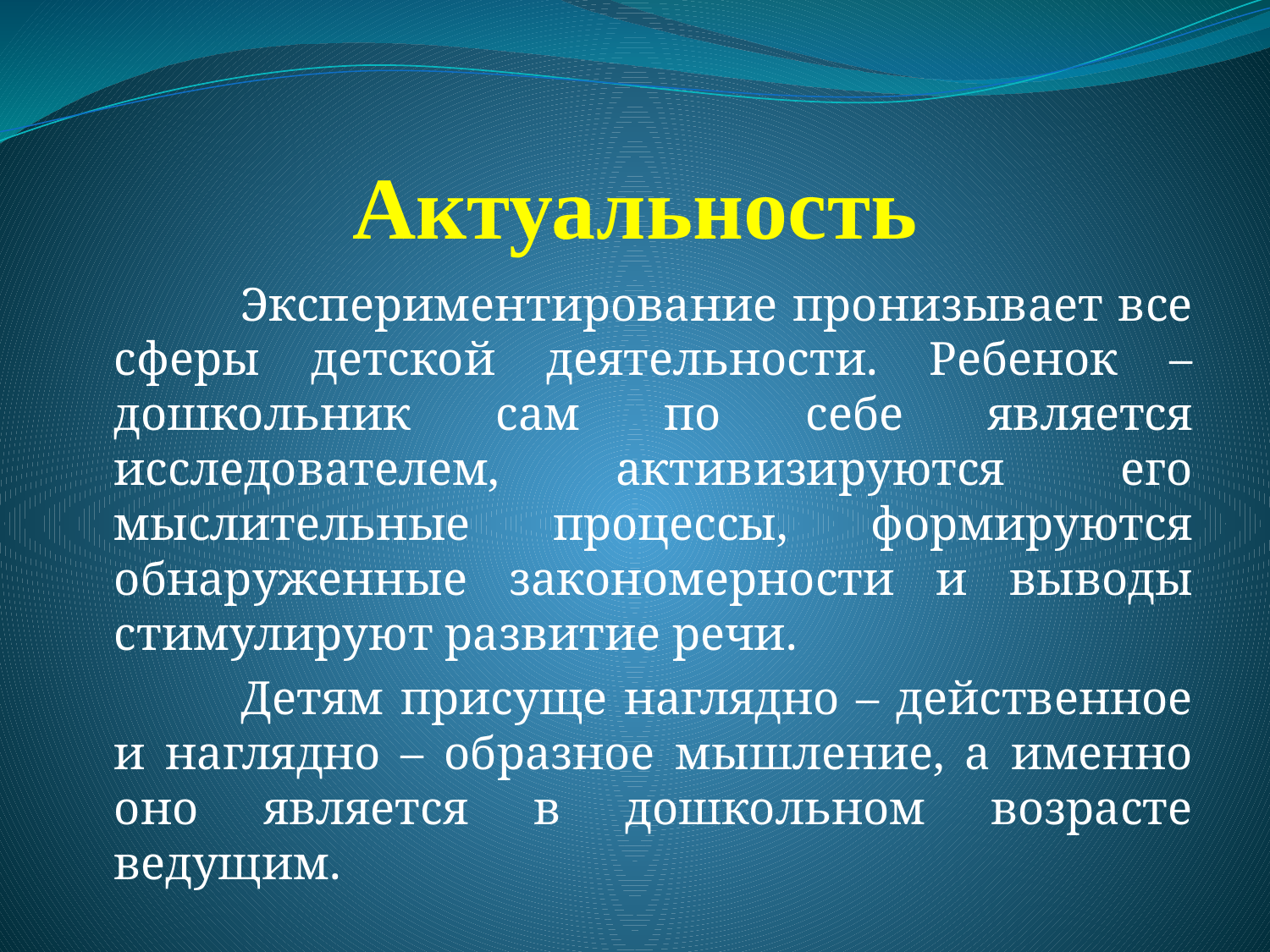

# Актуальность
		Экспериментирование пронизывает все сферы детской деятельности. Ребенок – дошкольник сам по себе является исследователем, активизируются его мыслительные процессы, формируются обнаруженные закономерности и выводы стимулируют развитие речи.
		Детям присуще наглядно – действенное и наглядно – образное мышление, а именно оно является в дошкольном возрасте ведущим.